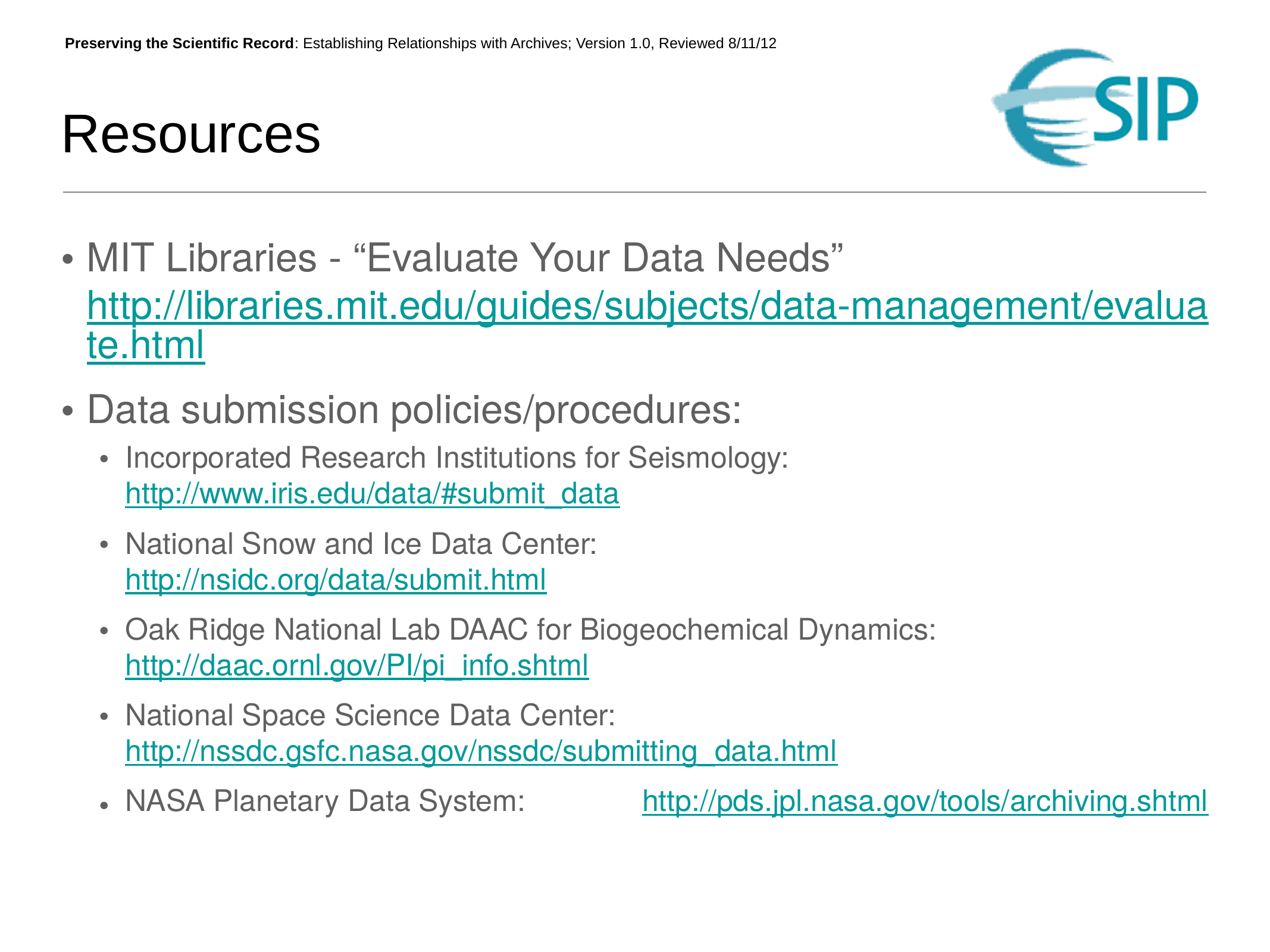

# Resources
MIT Libraries - “Evaluate Your Data Needs” http://libraries.mit.edu/guides/subjects/data-management/evaluate.html
Data submission policies/procedures:
Incorporated Research Institutions for Seismology: http://www.iris.edu/data/#submit_data
National Snow and Ice Data Center:                       http://nsidc.org/data/submit.html
Oak Ridge National Lab DAAC for Biogeochemical Dynamics: http://daac.ornl.gov/PI/pi_info.shtml
National Space Science Data Center: http://nssdc.gsfc.nasa.gov/nssdc/submitting_data.html
NASA Planetary Data System:              http://pds.jpl.nasa.gov/tools/archiving.shtml